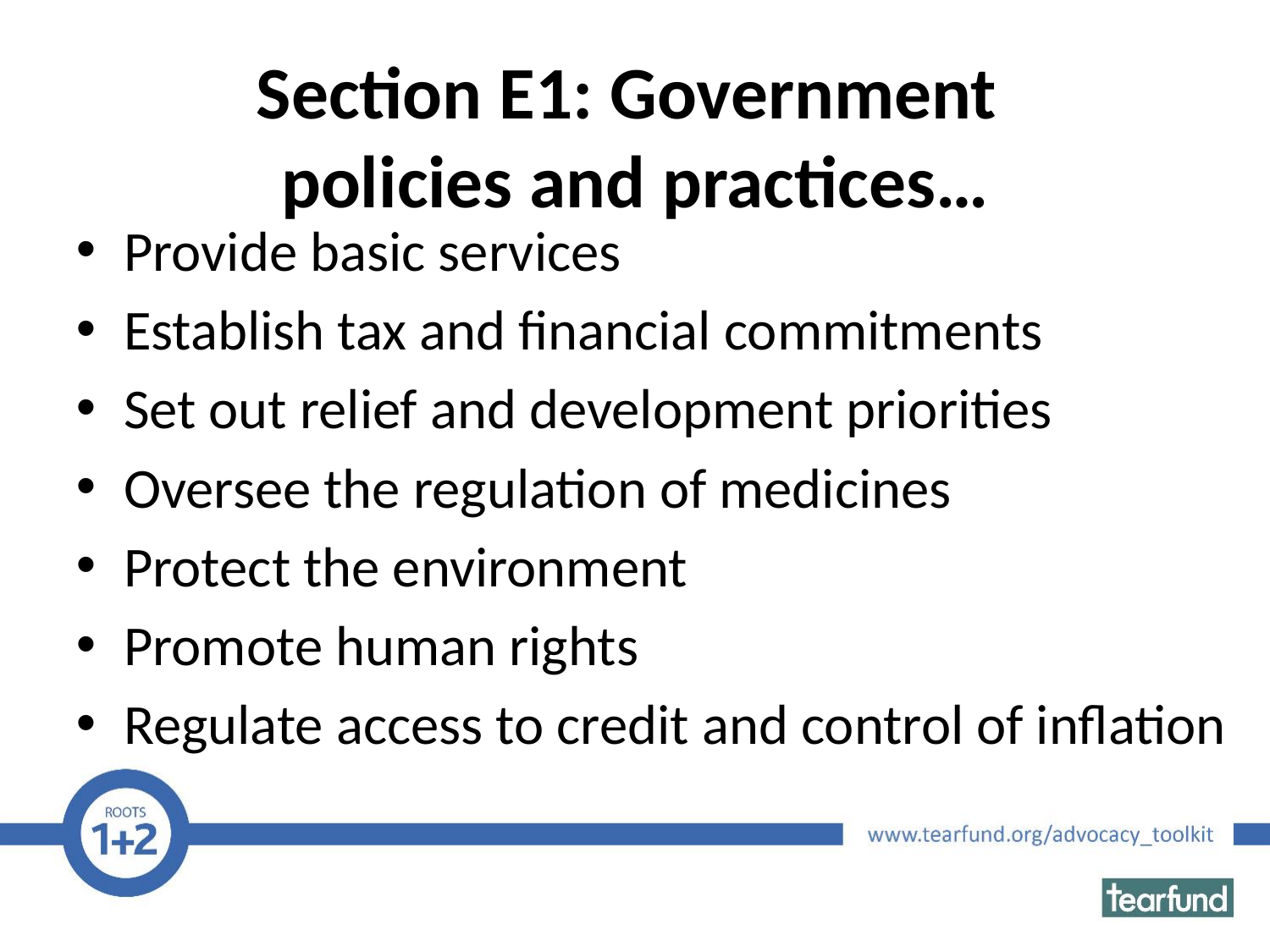

# Section E1: Government policies and practices…
Provide basic services
Establish tax and financial commitments
Set out relief and development priorities
Oversee the regulation of medicines
Protect the environment
Promote human rights
Regulate access to credit and control of inflation